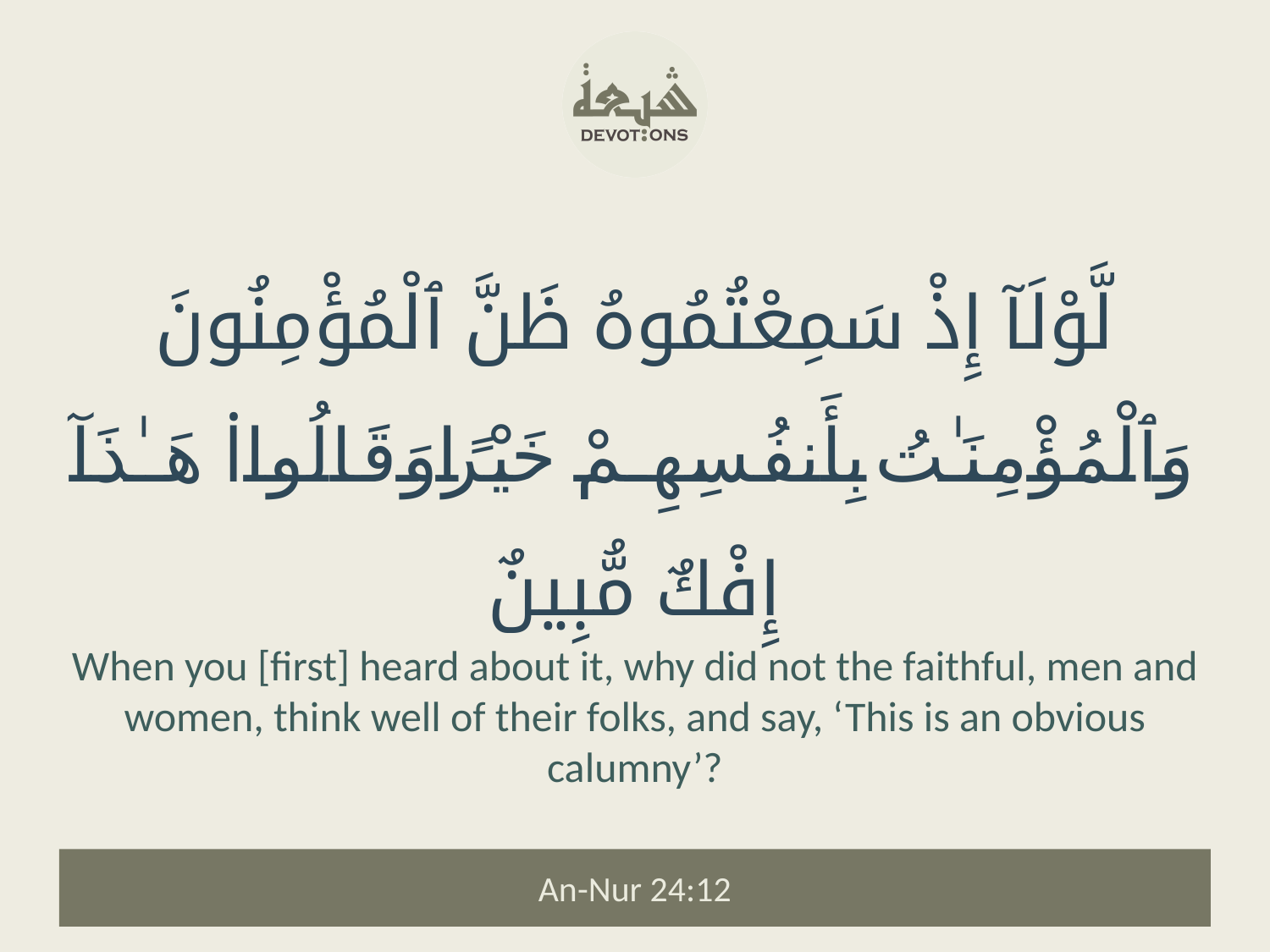

لَّوْلَآ إِذْ سَمِعْتُمُوهُ ظَنَّ ٱلْمُؤْمِنُونَ وَٱلْمُؤْمِنَـٰتُ بِأَنفُسِهِمْ خَيْرًا وَقَالُوا۟ هَـٰذَآ إِفْكٌ مُّبِينٌ
When you [first] heard about it, why did not the faithful, men and women, think well of their folks, and say, ‘This is an obvious calumny’?
An-Nur 24:12